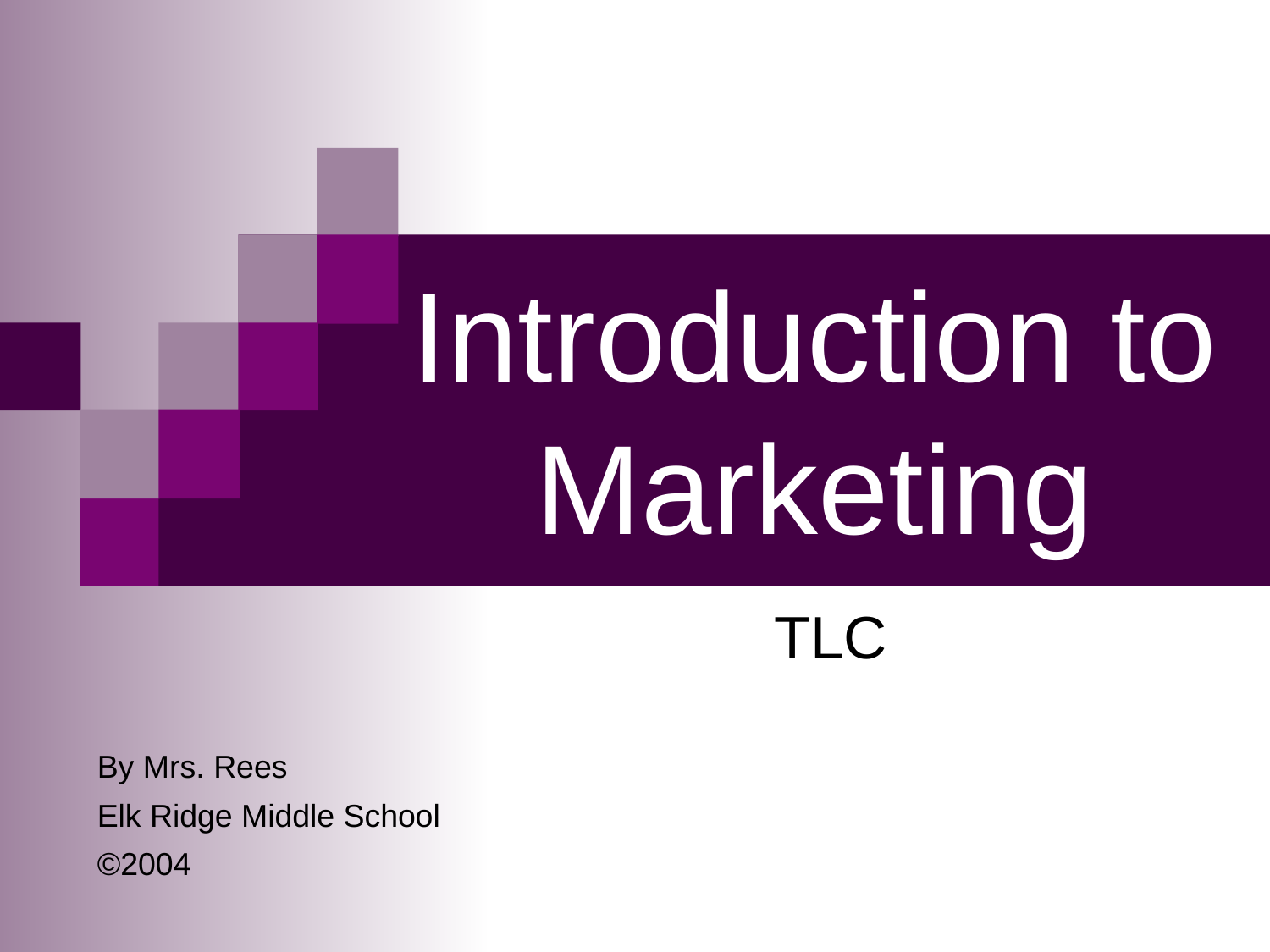

# Introduction to Marketing
TLC

By Mrs. Rees
Elk Ridge Middle School
©2004